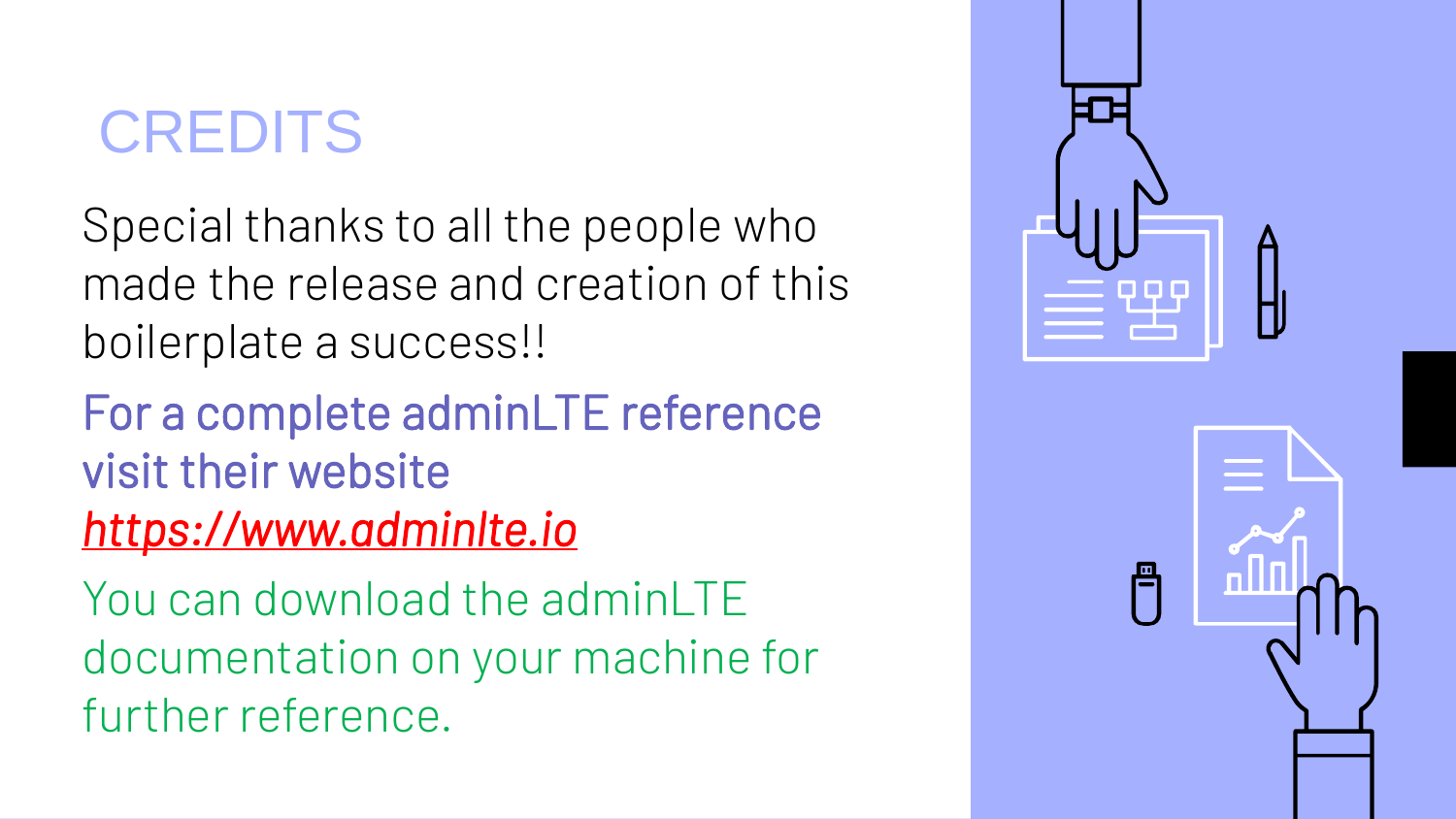

# CREDITS
Special thanks to all the people who made the release and creation of this boilerplate a success!!
For a complete adminLTE reference visit their website https://www.adminlte.io
You can download the adminLTE documentation on your machine for further reference.
20